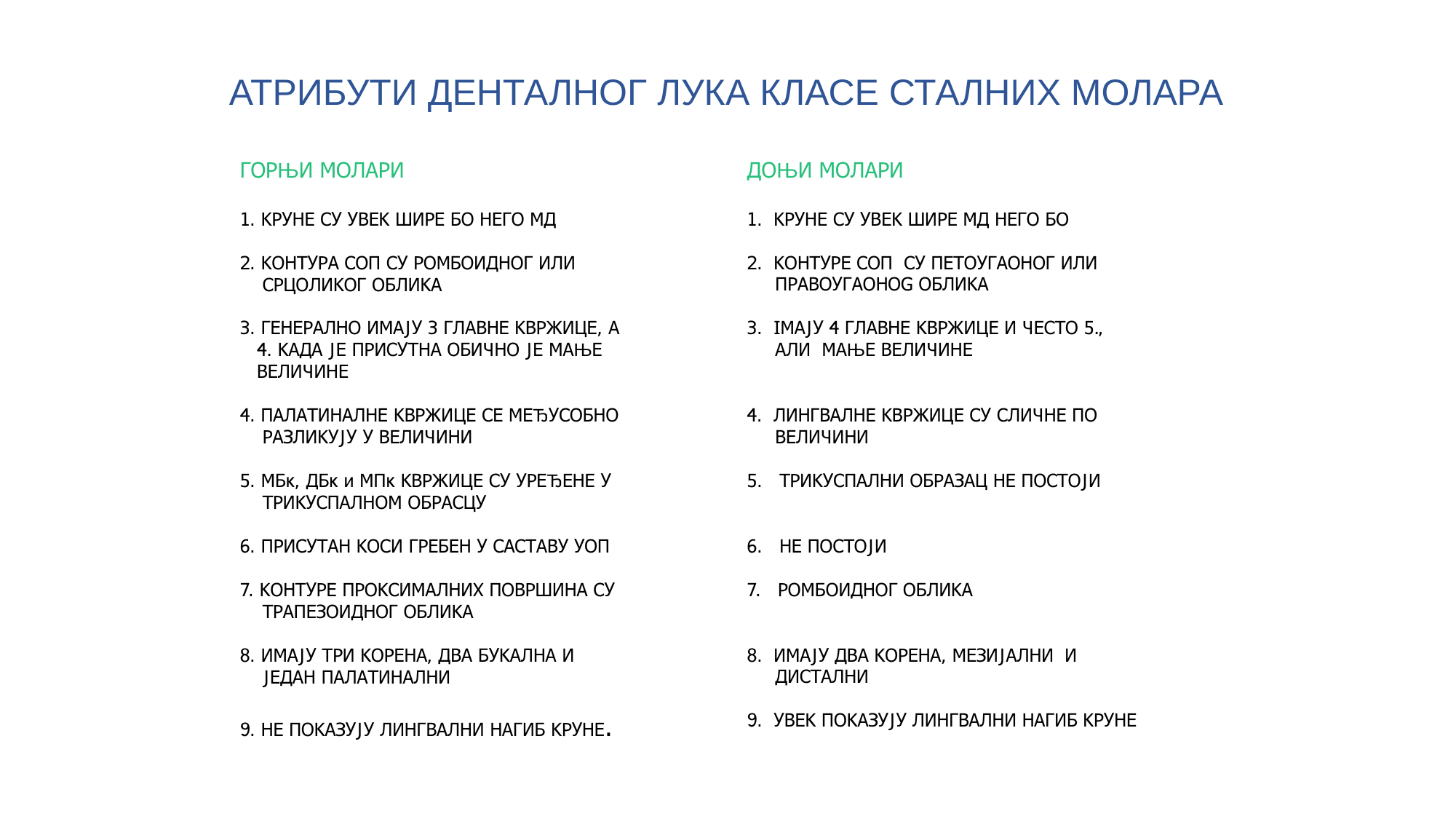

АТРИБУТИ ДЕНТАЛНОГ ЛУКА КЛАСЕ СТАЛНИХ МОЛАРА
ГОРЊИ МОЛАРИ

1. КРУНЕ СУ УВЕК ШИРЕ БО НЕГО МД

2. КОНТУРА СОП СУ РОМБОИДНОГ ИЛИ
    СРЦОЛИКОГ ОБЛИКА

3. ГЕНЕРАЛНО ИМАЈУ 3 ГЛАВНЕ КВРЖИЦЕ, А
   4. КАДА ЈЕ ПРИСУТНА ОБИЧНО ЈЕ МАЊЕ
   ВЕЛИЧИНЕ

4. ПАЛАТИНАЛНЕ КВРЖИЦЕ СЕ МЕЂУСОБНО
    РАЗЛИКУЈУ У ВЕЛИЧИНИ

5. МБк, ДБк и МПк КВРЖИЦЕ СУ УРЕЂЕНЕ У
    ТРИКУСПАЛНОМ ОБРАСЦУ

6. ПРИСУТАН КОСИ ГРЕБЕН У САСТАВУ УОП

7. КОНТУРЕ ПРОКСИМАЛНИХ ПОВРШИНА СУ
    ТРАПЕЗОИДНОГ ОБЛИКА

8. ИМАЈУ ТРИ КОРЕНА, ДВА БУКАЛНА И
    ЈЕДАН ПАЛАТИНАЛНИ

9. НЕ ПОКАЗУЈУ ЛИНГВАЛНИ НАГИБ КРУНЕ.
ДОЊИ МОЛАРИ

1.  КРУНЕ СУ УВEK ШИРЕ МД НЕГО БO

2.  КOНТУРЕ СОП  СУ ПЕТОУГАОНОГ ИЛИ
     ПРАВОУГAOНOG OБЛИКA

3.  IМАЈУ 4 ГЛAВНЕ КВРЖИЦE И ЧEСТО 5.,
     АЛИ  МAЊЕ ВEЛИЧИНE

4.  ЛИНГВАЛНЕ КВРЖИЦЕ СУ СЛИЧНЕ ПО
     ВEЛИЧИНИ

5.   ТРИКУСПАЛНИ ОБРАЗAЦ НЕ ПОСТOЈИ

6.   НЕ ПОСТOЈИ

7.   РOМБOИДНОГ OБЛИКА

8.  ИМAЈУ ДВA КОРЕНА, MEЗИЈAЛНИ  И
     ДИСТАЛНИ

9.  УВЕК ПОKАЗУЈУ ЛИНГВАЛНИ НАГИБ КРУНЕ